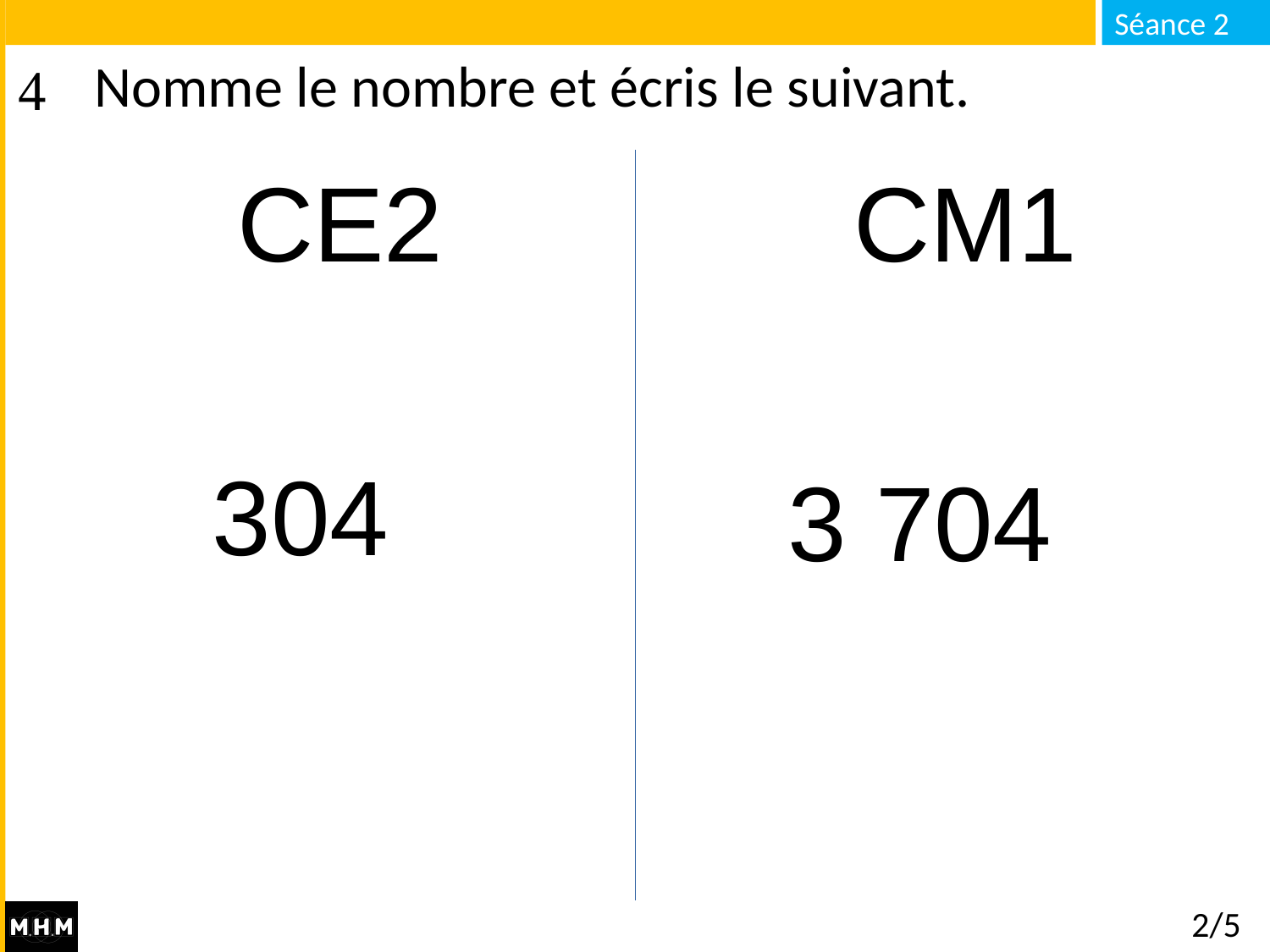

# Nomme le nombre et écris le suivant.
CE2              CM1

304
3 704
2/5